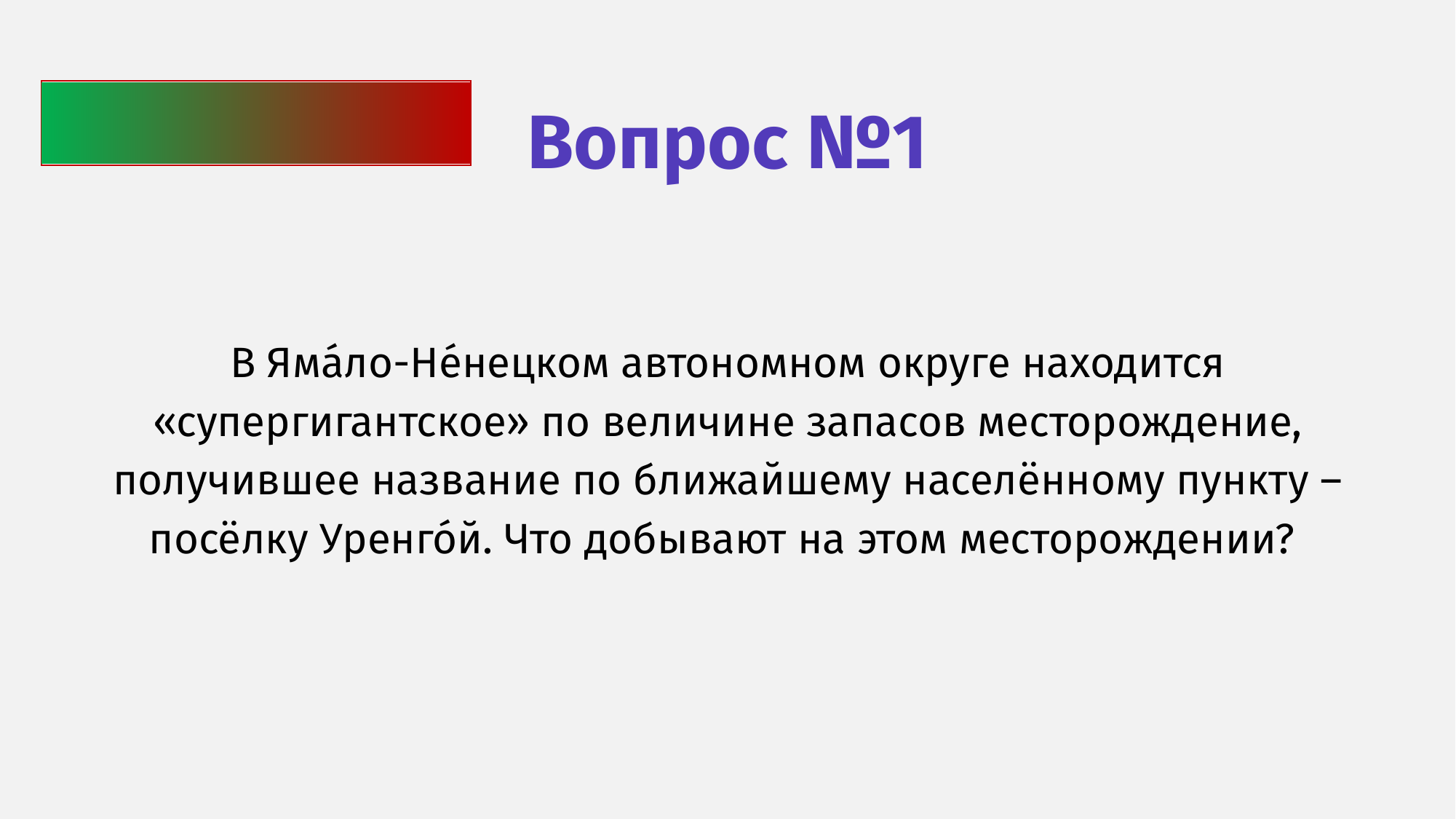

Вопрос №1
В Яма́ло-Не́нецком автономном округе находится «супергигантское» по величине запасов месторождение, получившее название по ближайшему населённому пункту – посёлку Уренго́й. Что добывают на этом месторождении?